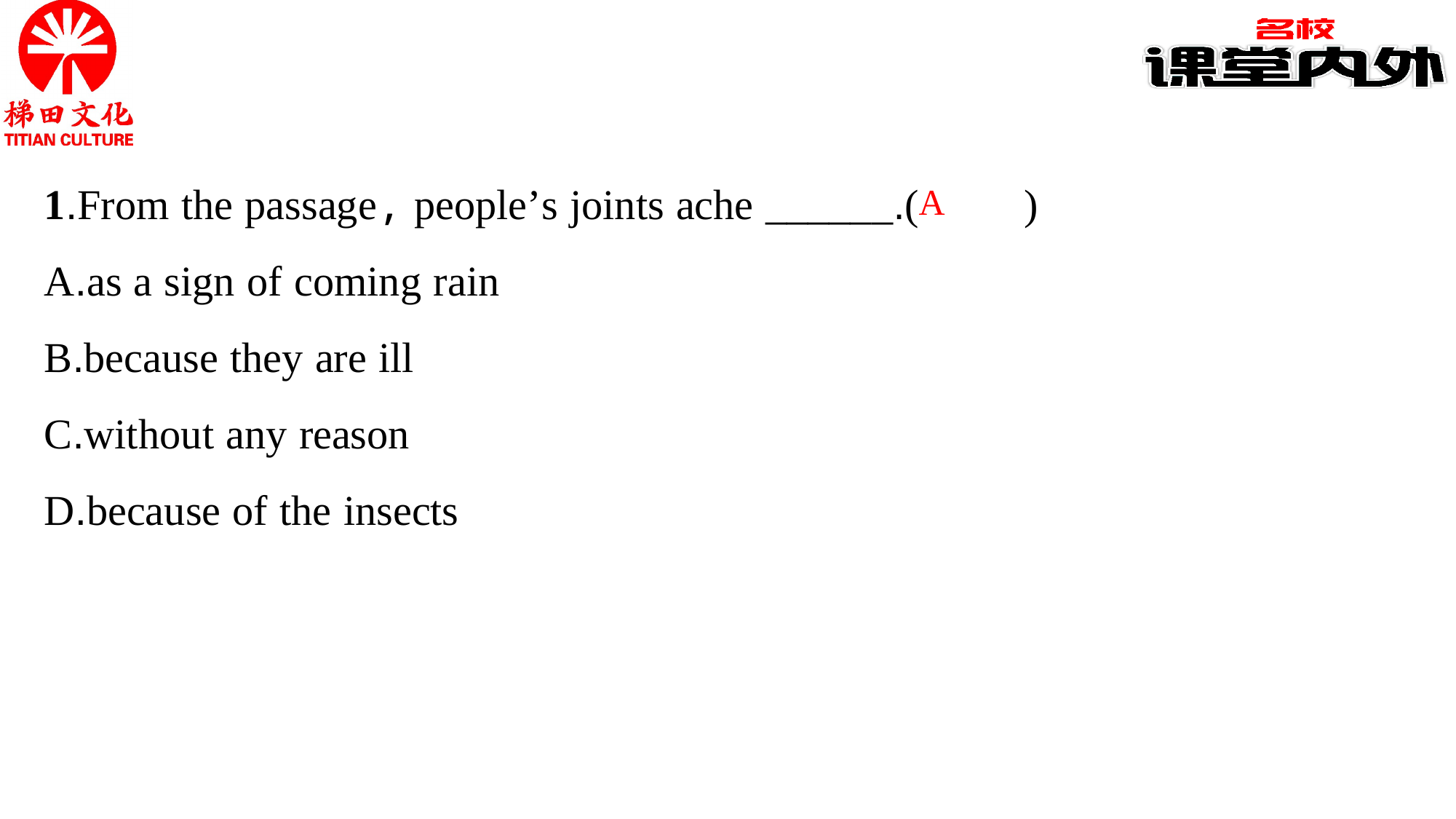

1.From the passage, people’s joints ache ______.(　　)
A.as a sign of coming rain
B.because they are ill
C.without any reason
D.because of the insects
A